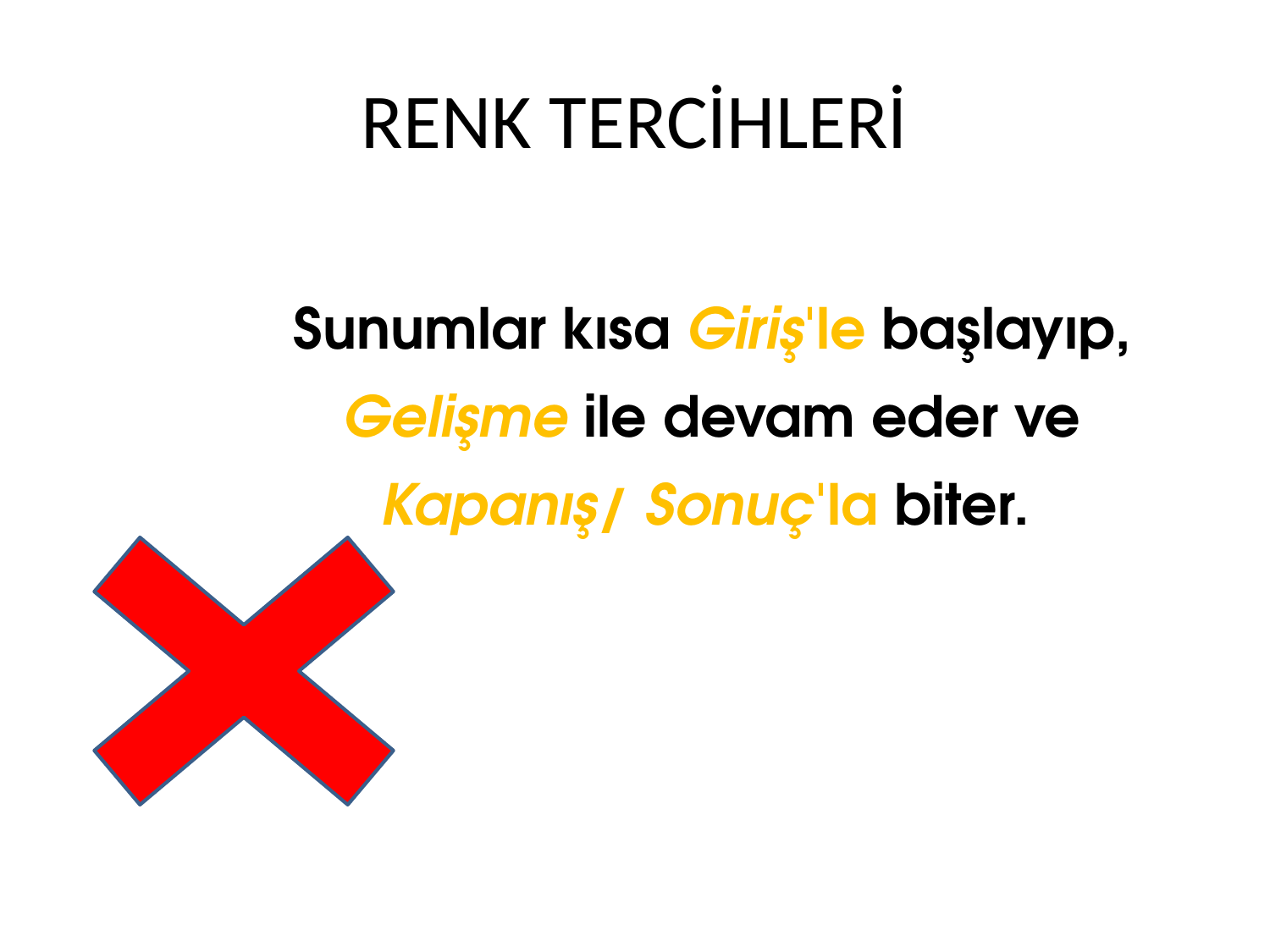

# RENK TERCİHLERİ
Sunumlar kısa Giriş'le başlayıp, Gelişme ile devam eder ve Kapanış/ Sonuç'la biter.